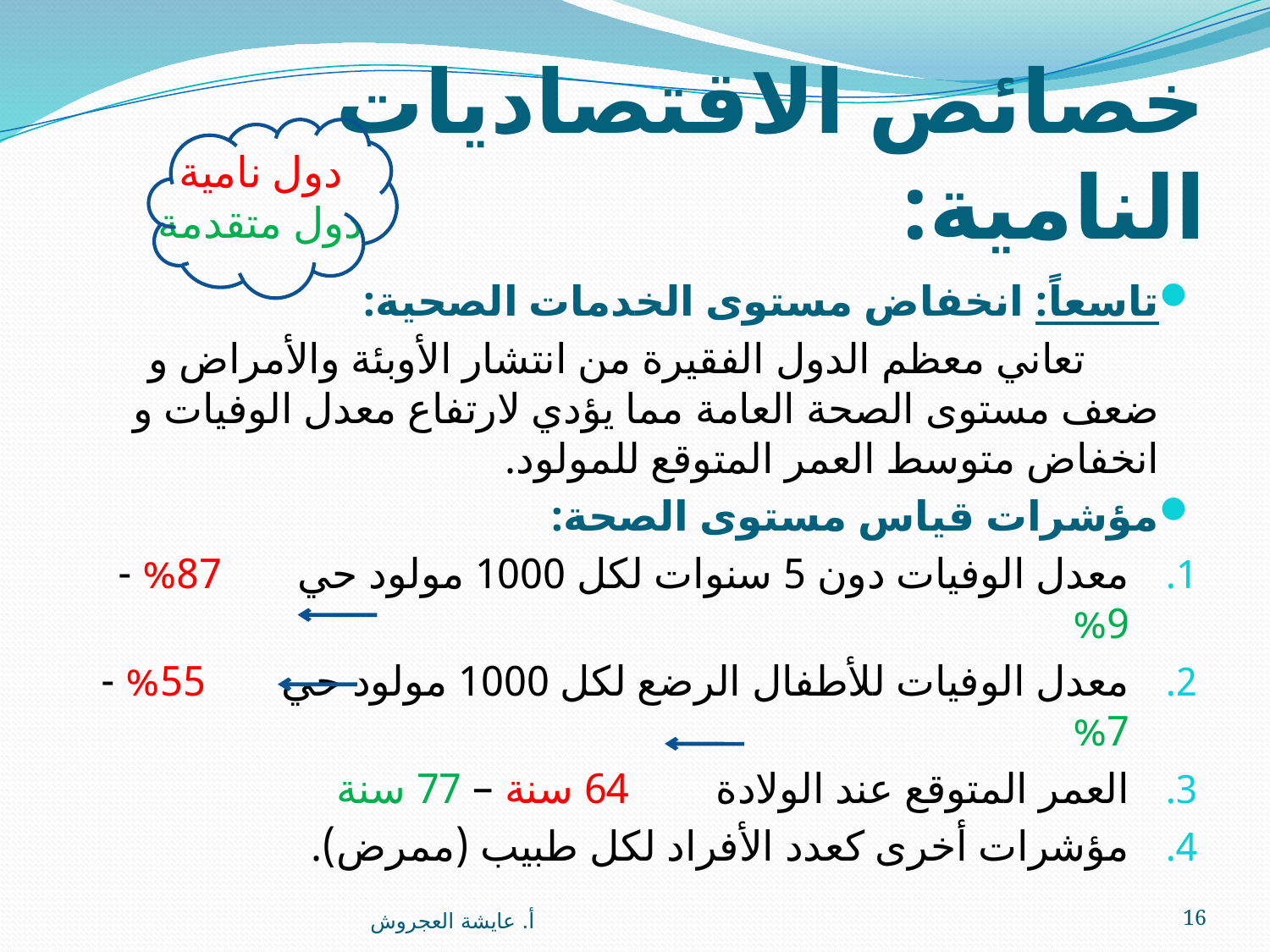

# خصائص الاقتصاديات النامية:

دول نامية
دول متقدمة
تاسعاً: انخفاض مستوى الخدمات الصحية:
          تعاني معظم الدول الفقيرة من انتشار الأوبئة والأمراض و ضعف مستوى الصحة العامة مما يؤدي لارتفاع معدل الوفيات و انخفاض متوسط العمر المتوقع للمولود.
مؤشرات قياس مستوى الصحة:
معدل الوفيات دون 5 سنوات لكل 1000 مولود حي       87% - 9%
معدل الوفيات للأطفال الرضع لكل 1000 مولود حي       55% - 7%
العمر المتوقع عند الولادة        64 سنة – 77 سنة
مؤشرات أخرى كعدد الأفراد لكل طبيب (ممرض).
أ. عايشة العجروش
16